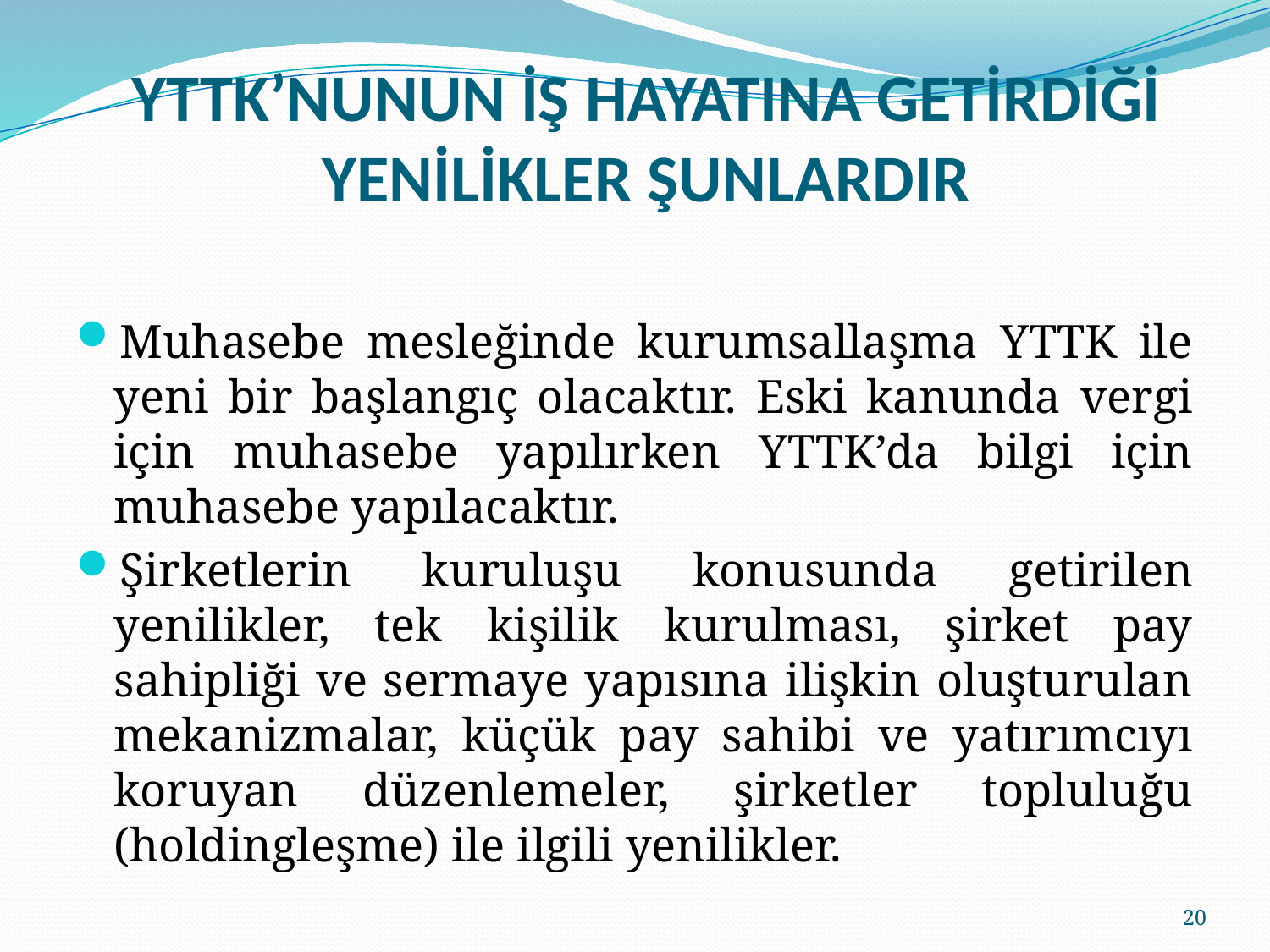

# YTTK’NUNUN İŞ HAYATINA GETİRDİĞİ YENİLİKLER ŞUNLARDIR
Muhasebe mesleğinde kurumsallaşma YTTK ile yeni bir başlangıç olacaktır. Eski kanunda vergi için muhasebe yapılırken YTTK’da bilgi için muhasebe yapılacaktır.
Şirketlerin kuruluşu konusunda getirilen yenilikler, tek kişilik kurulması, şirket pay sahipliği ve sermaye yapısına ilişkin oluşturulan mekanizmalar, küçük pay sahibi ve yatırımcıyı koruyan düzenlemeler, şirketler topluluğu (holdingleşme) ile ilgili yenilikler.

20